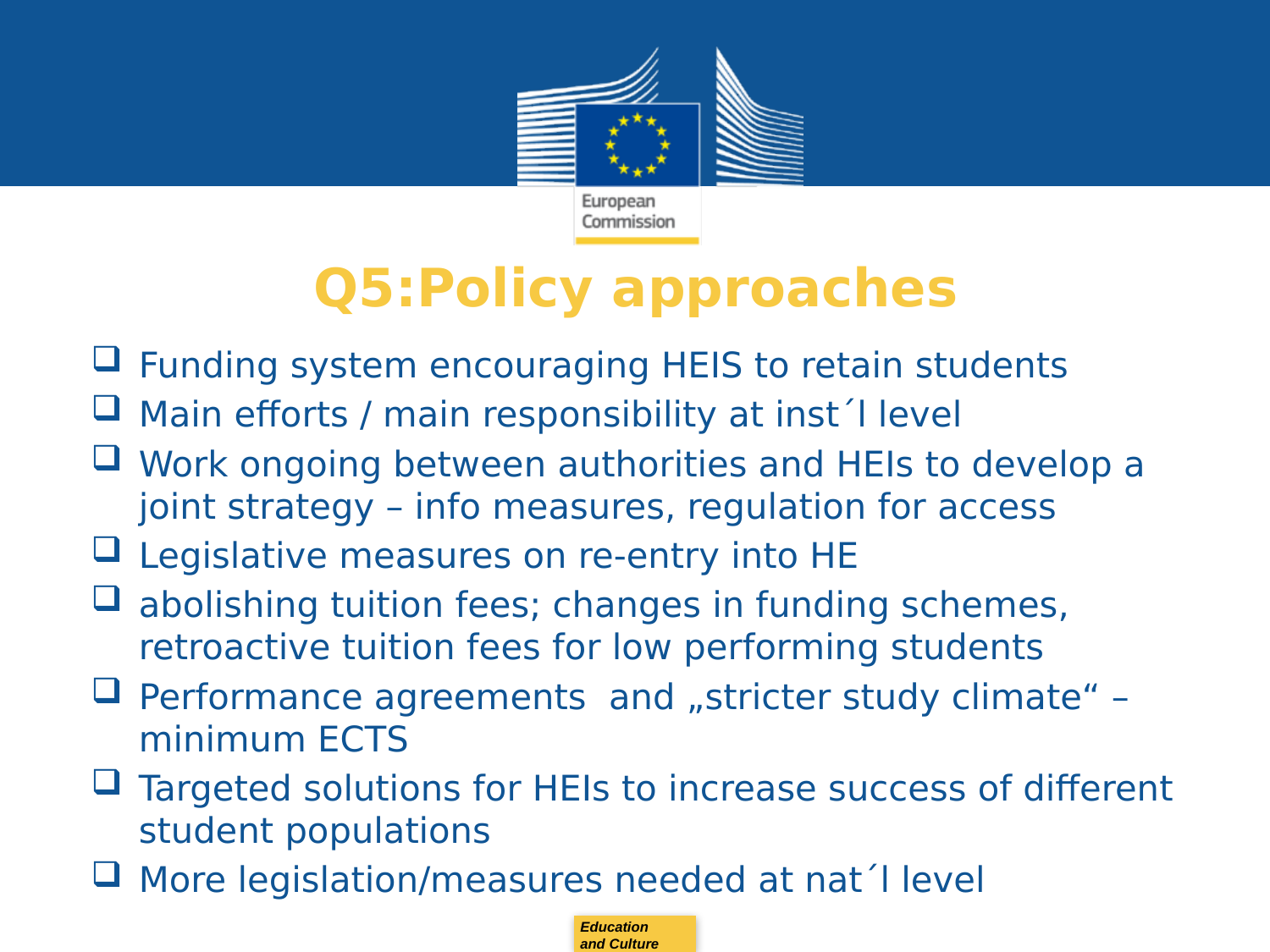

# Q5:Policy approaches
Funding system encouraging HEIS to retain students
Main efforts / main responsibility at inst´l level
Work ongoing between authorities and HEIs to develop a joint strategy – info measures, regulation for access
Legislative measures on re-entry into HE
abolishing tuition fees; changes in funding schemes, retroactive tuition fees for low performing students
Performance agreements  and „stricter study climate“ – minimum ECTS
Targeted solutions for HEIs to increase success of different student populations
More legislation/measures needed at nat´l level

Education
and Culture